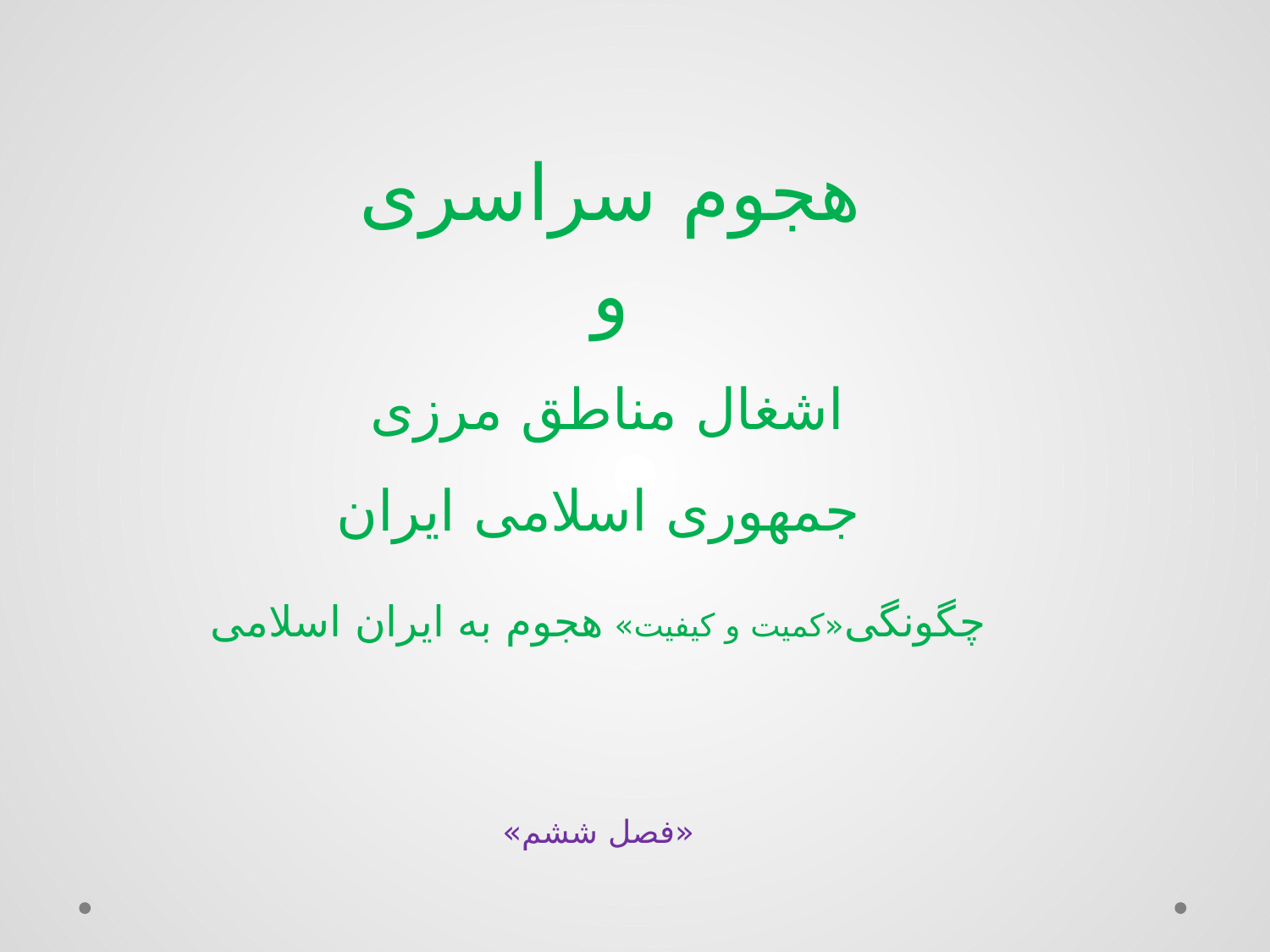

# هجوم سراسری و اشغال مناطق مرزی جمهوری اسلامی ایران چگونگی«کمیت و کیفیت» هجوم به ایران اسلامی «فصل ششم»